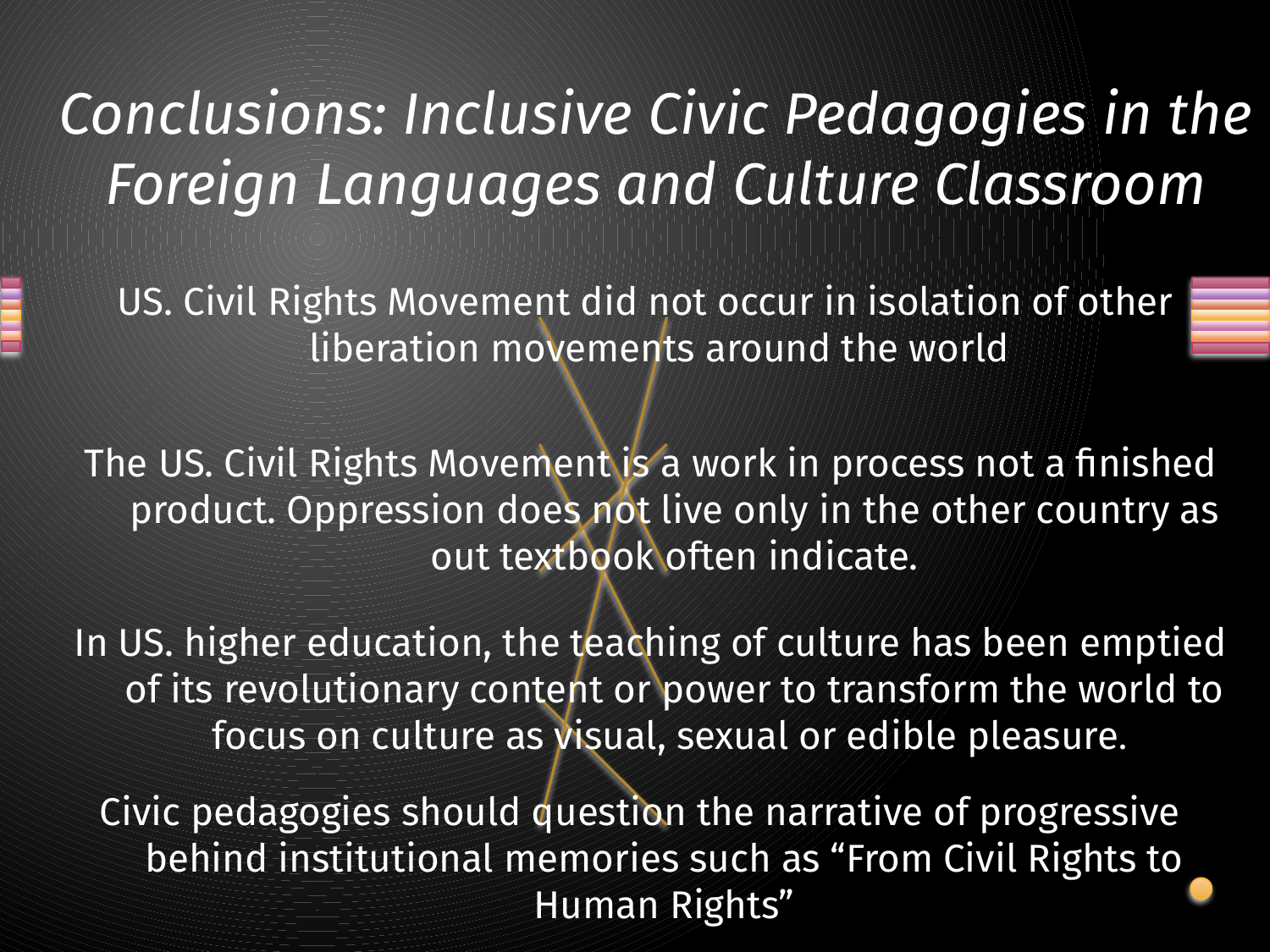

# Conclusions: Inclusive Civic Pedagogies in the Foreign Languages and Culture Classroom
US. Civil Rights Movement did not occur in isolation of other liberation movements around the world
The US. Civil Rights Movement is a work in process not a finished product. Oppression does not live only in the other country as out textbook often indicate.
In US. higher education, the teaching of culture has been emptied of its revolutionary content or power to transform the world to focus on culture as visual, sexual or edible pleasure.
Civic pedagogies should question the narrative of progressive behind institutional memories such as “From Civil Rights to Human Rights”